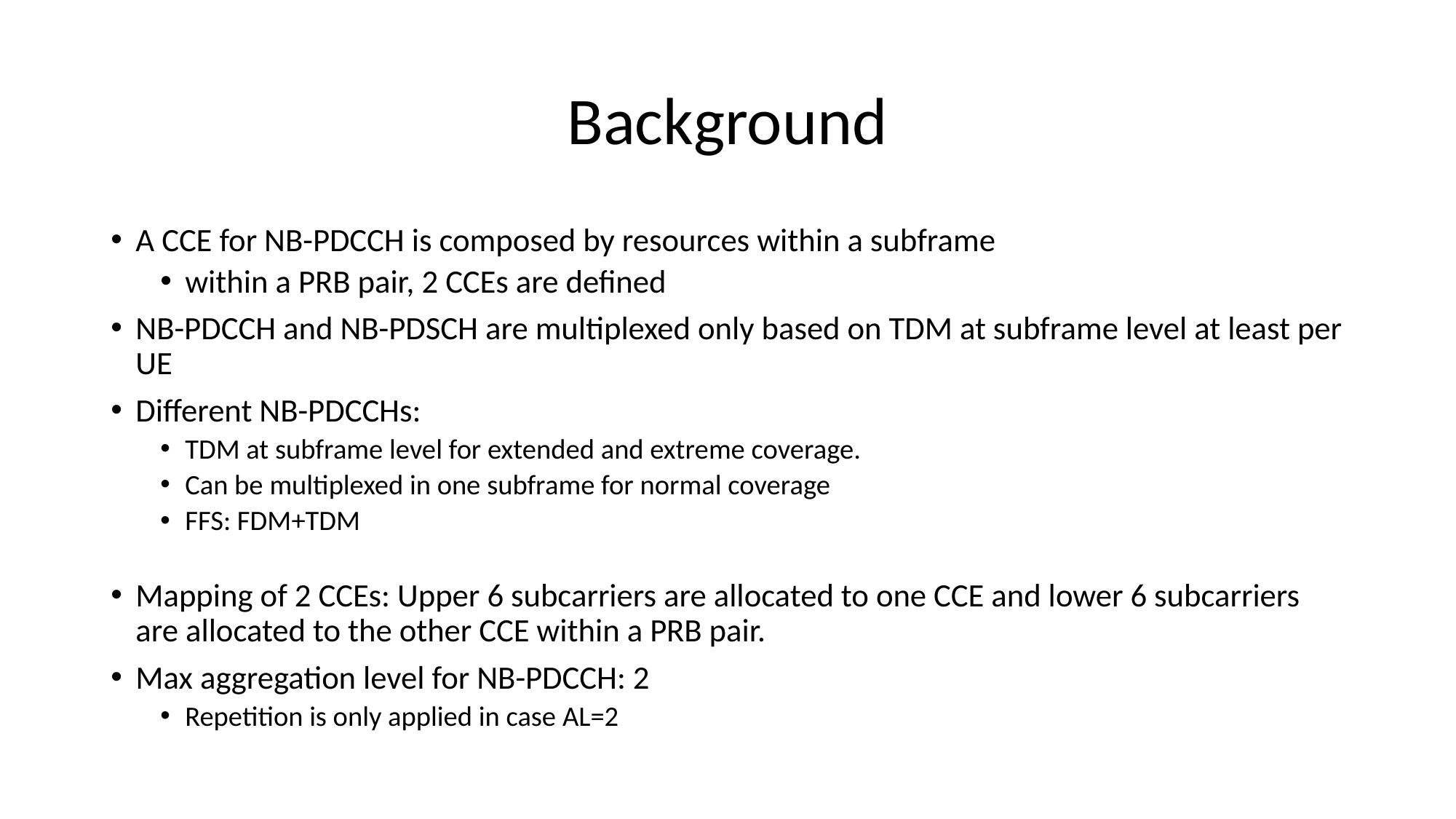

# Background
A CCE for NB-PDCCH is composed by resources within a subframe
within a PRB pair, 2 CCEs are defined
NB-PDCCH and NB-PDSCH are multiplexed only based on TDM at subframe level at least per UE
Different NB-PDCCHs:
TDM at subframe level for extended and extreme coverage.
Can be multiplexed in one subframe for normal coverage
FFS: FDM+TDM
Mapping of 2 CCEs: Upper 6 subcarriers are allocated to one CCE and lower 6 subcarriers are allocated to the other CCE within a PRB pair.
Max aggregation level for NB-PDCCH: 2
Repetition is only applied in case AL=2